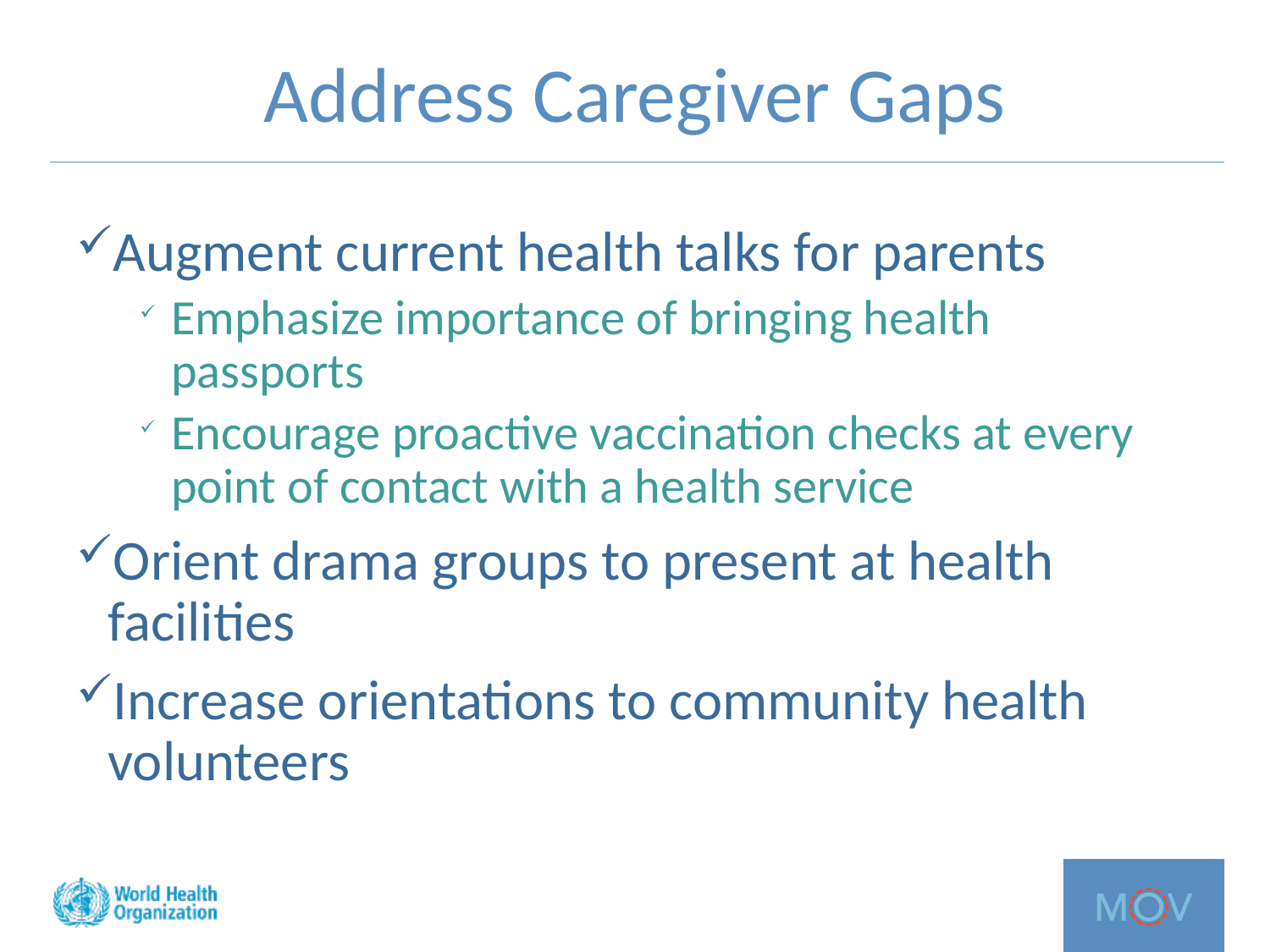

# Address Caregiver Gaps
Augment current health talks for parents
Emphasize importance of bringing health passports
Encourage proactive vaccination checks at every point of contact with a health service
Orient drama groups to present at health facilities
Increase orientations to community health volunteers